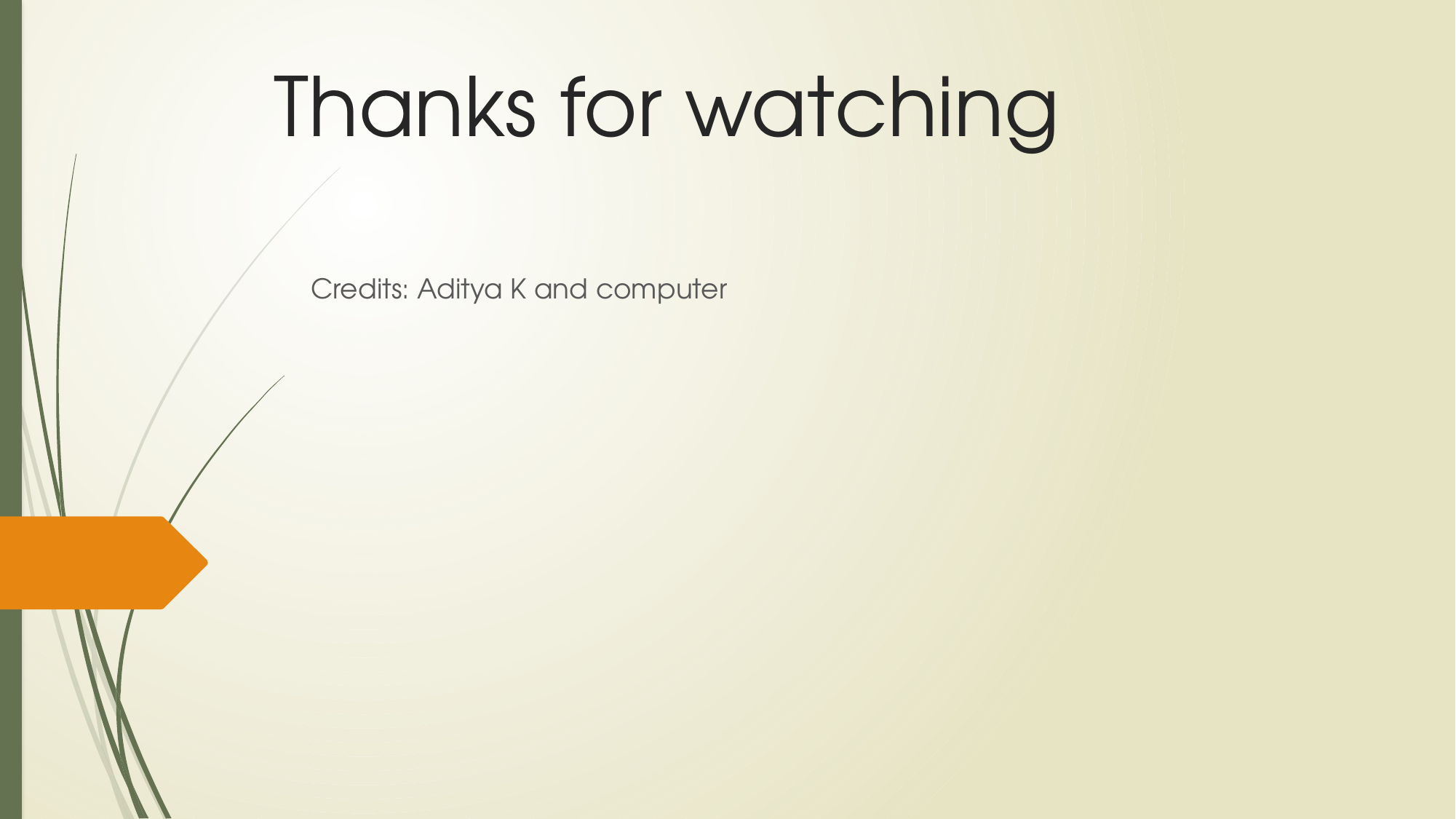

# Thanks for watching
Credits: Aditya K and computer